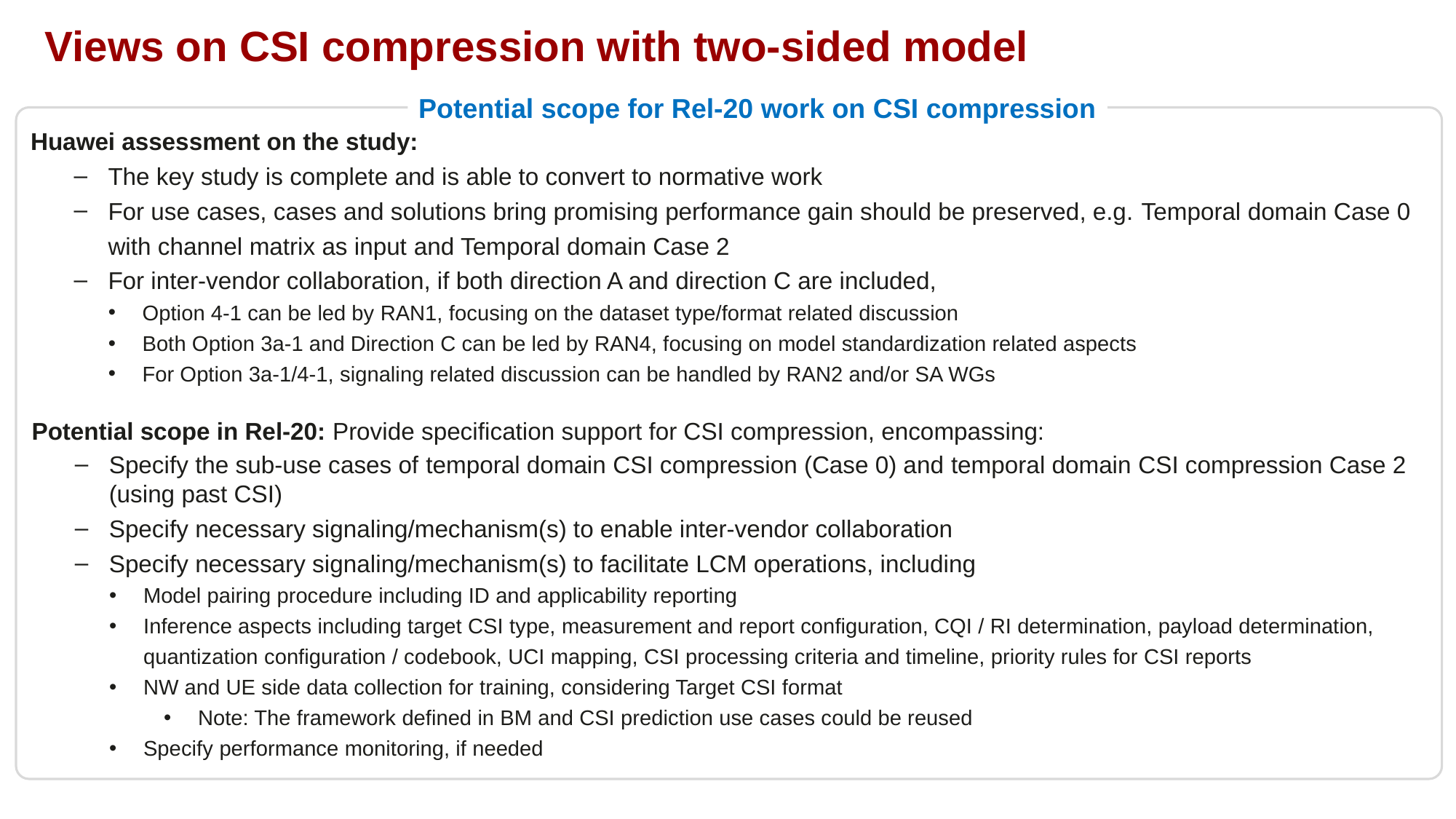

Views on CSI compression with two-sided model
Potential scope for Rel-20 work on CSI compression

Huawei assessment on the study:
The key study is complete and is able to convert to normative work
For use cases, cases and solutions bring promising performance gain should be preserved, e.g. Temporal domain Case 0 with channel matrix as input and Temporal domain Case 2
For inter-vendor collaboration, if both direction A and direction C are included,
Option 4-1 can be led by RAN1, focusing on the dataset type/format related discussion
Both Option 3a-1 and Direction C can be led by RAN4, focusing on model standardization related aspects
For Option 3a-1/4-1, signaling related discussion can be handled by RAN2 and/or SA WGs
Potential scope in Rel-20: Provide specification support for CSI compression, encompassing:
Specify the sub-use cases of temporal domain CSI compression (Case 0) and temporal domain CSI compression Case 2 (using past CSI)
Specify necessary signaling/mechanism(s) to enable inter-vendor collaboration
Specify necessary signaling/mechanism(s) to facilitate LCM operations, including
Model pairing procedure including ID and applicability reporting
Inference aspects including target CSI type, measurement and report configuration, CQI / RI determination, payload determination, quantization configuration / codebook, UCI mapping, CSI processing criteria and timeline, priority rules for CSI reports
NW and UE side data collection for training, considering Target CSI format
Note: The framework defined in BM and CSI prediction use cases could be reused
Specify performance monitoring, if needed